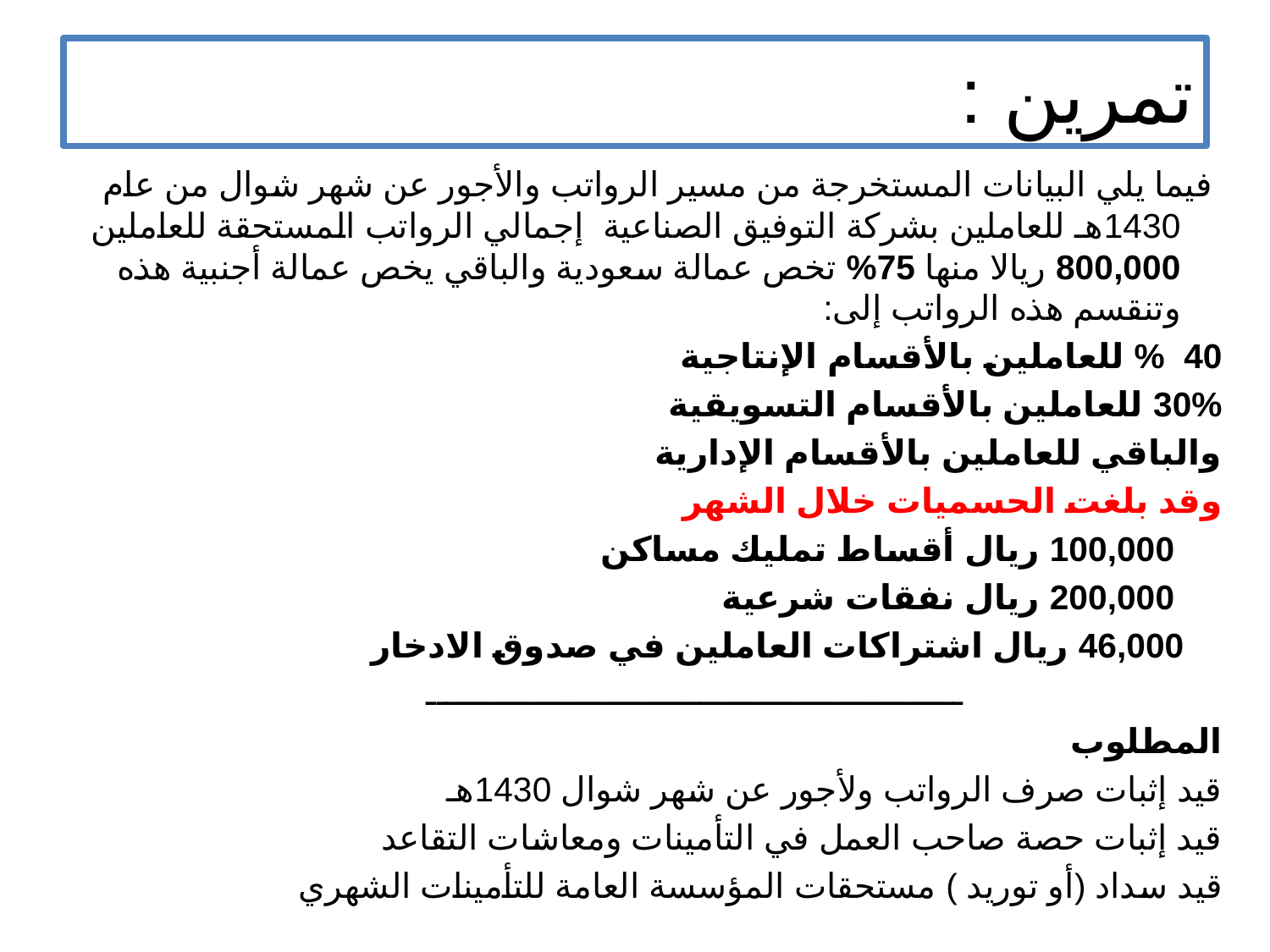

# تمرين :
 فيما يلي البيانات المستخرجة من مسير الرواتب والأجور عن شهر شوال من عام 1430هـ للعاملين بشركة التوفيق الصناعية  إجمالي الرواتب المستحقة للعاملين 800,000 ريالا منها 75% تخص عمالة سعودية والباقي يخص عمالة أجنبية هذه وتنقسم هذه الرواتب إلى:
40  % للعاملين بالأقسام الإنتاجية
30% للعاملين بالأقسام التسويقية
والباقي للعاملين بالأقسام الإدارية
وقد بلغت الحسميات خلال الشهر
     100,000 ريال أقساط تمليك مساكن
     200,000 ريال نفقات شرعية
    46,000 ريال اشتراكات العاملين في صدوق الادخار
                           ـــــــــــــــــــــــــــــــــــــــــــــــــــــ
المطلوب
قيد إثبات صرف الرواتب ولأجور عن شهر شوال 1430هـ
قيد إثبات حصة صاحب العمل في التأمينات ومعاشات التقاعد
قيد سداد (أو توريد ) مستحقات المؤسسة العامة للتأمينات الشهري